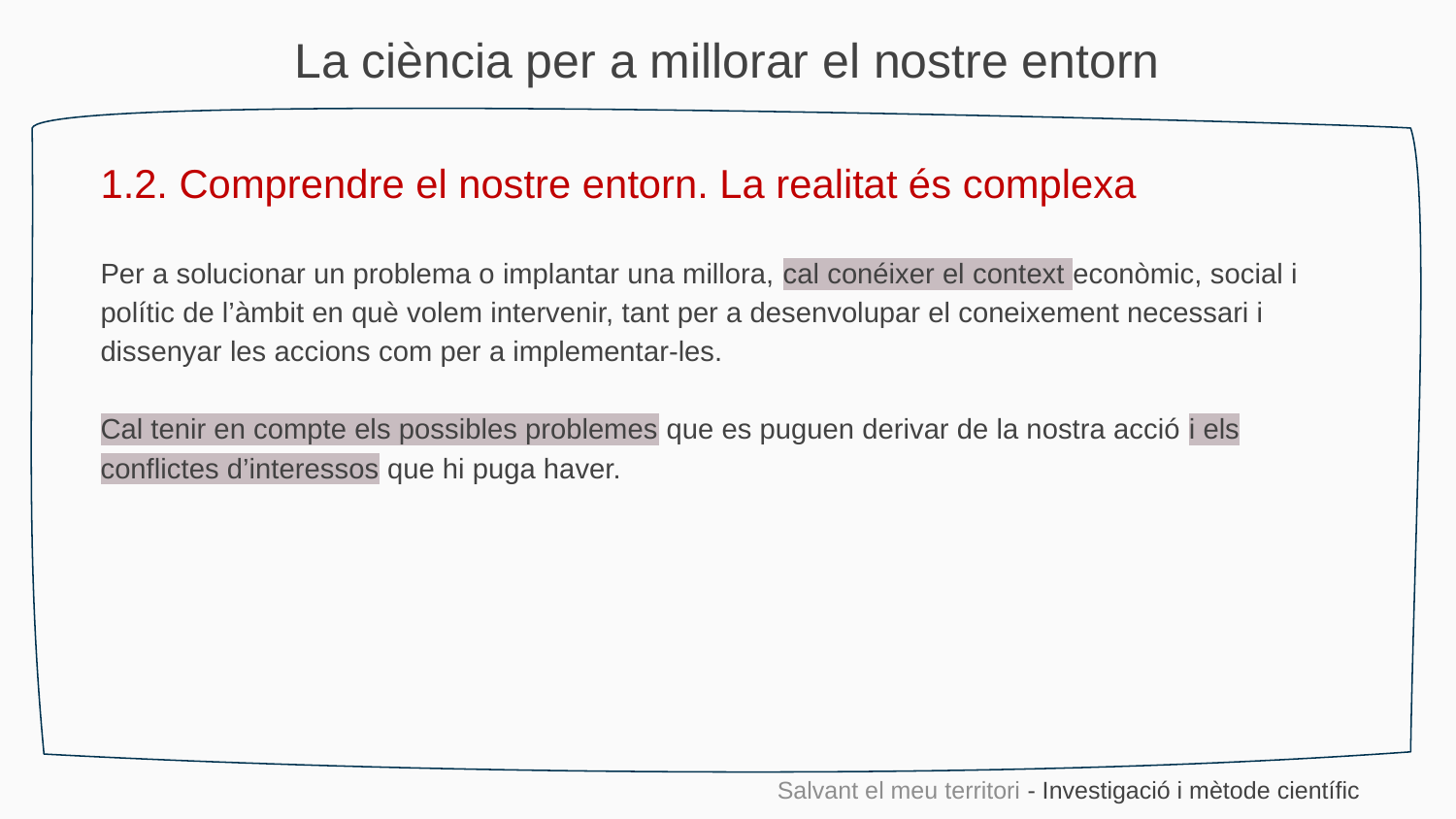

La ciència per a millorar el nostre entorn

1.2. Comprendre el nostre entorn. La realitat és complexa

Per a solucionar un problema o implantar una millora, cal conéixer el context econòmic, social i polític de l’àmbit en què volem intervenir, tant per a desenvolupar el coneixement necessari i dissenyar les accions com per a implementar-les.

Cal tenir en compte els possibles problemes que es puguen derivar de la nostra acció i els conflictes d’interessos que hi puga haver.

Salvant el meu territori - Investigació i mètode científic